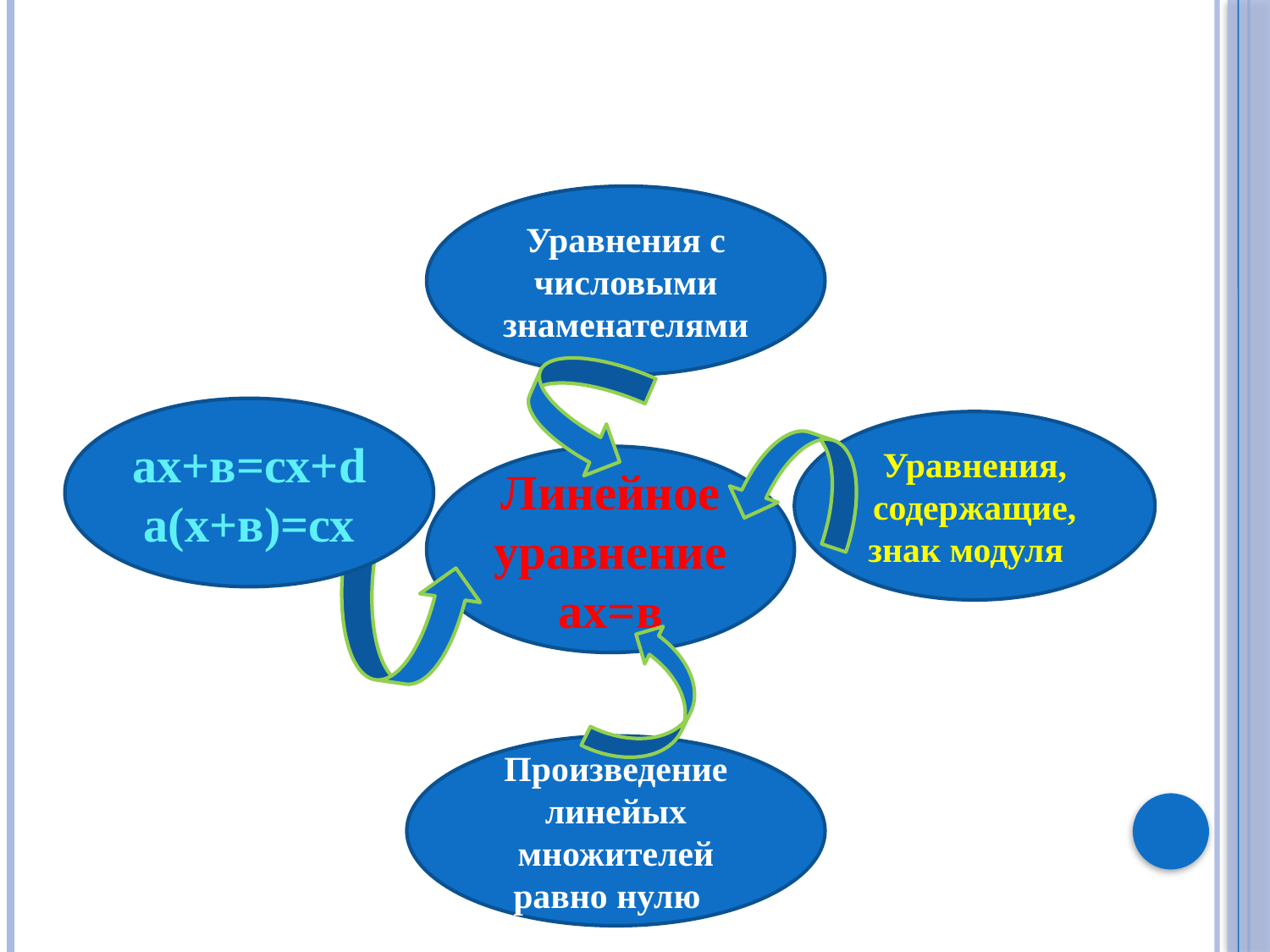

#
Уравнения с числовыми знаменателями

ах+в=сх+d
а(х+в)=сх
Уравнения, содержащие, знак модуля

Линейное уравнение ах=в

Произведение линейых множителей равно нулю